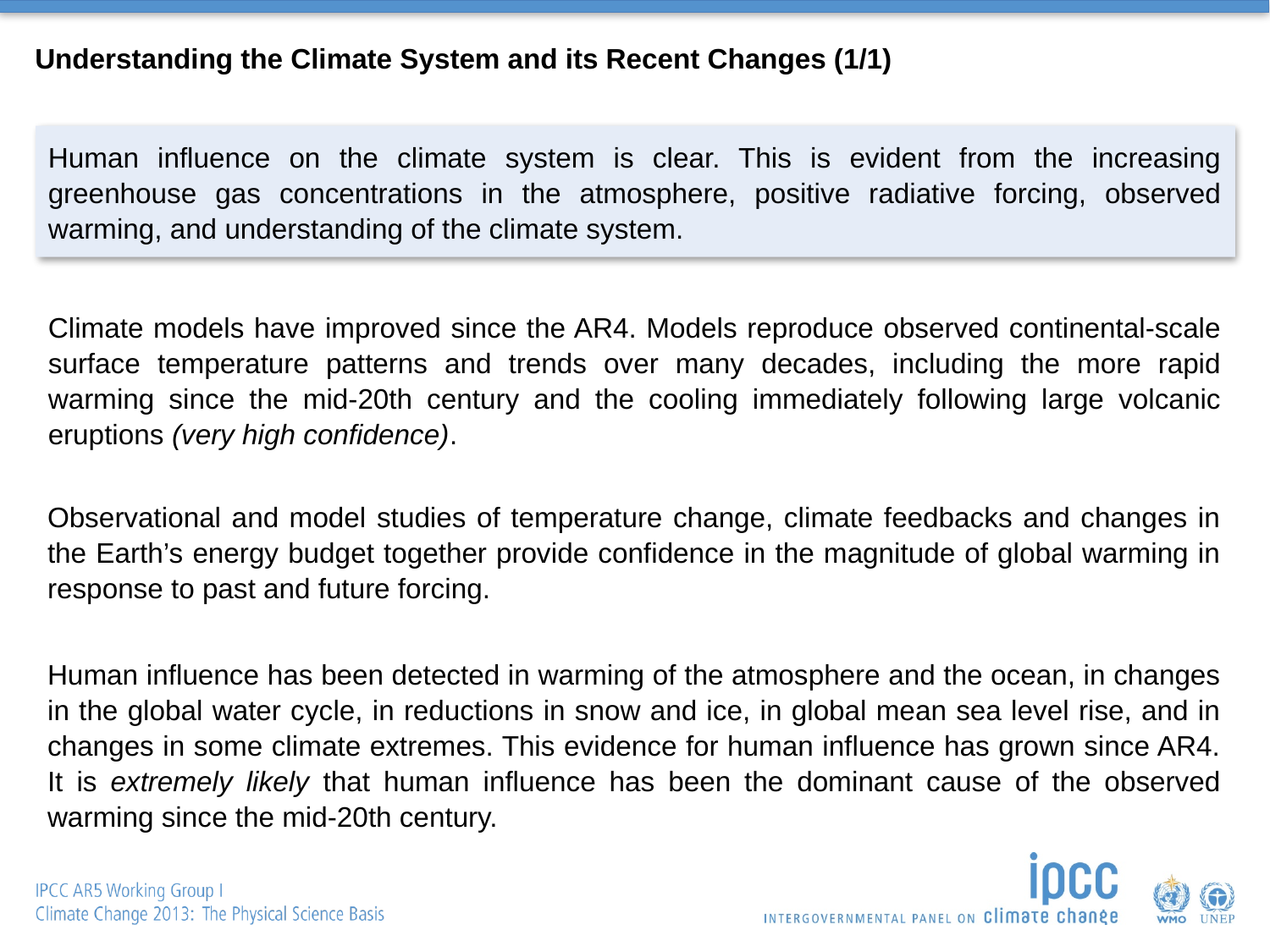

# Understanding the Climate System and its Recent Changes (1/1)
Human influence on the climate system is clear. This is evident from the increasing greenhouse gas concentrations in the atmosphere, positive radiative forcing, observed warming, and understanding of the climate system.
Climate models have improved since the AR4. Models reproduce observed continental-scale surface temperature patterns and trends over many decades, including the more rapid warming since the mid-20th century and the cooling immediately following large volcanic eruptions (very high confidence).
Observational and model studies of temperature change, climate feedbacks and changes in the Earth’s energy budget together provide confidence in the magnitude of global warming in response to past and future forcing.
Human influence has been detected in warming of the atmosphere and the ocean, in changes in the global water cycle, in reductions in snow and ice, in global mean sea level rise, and in changes in some climate extremes. This evidence for human influence has grown since AR4. It is extremely likely that human influence has been the dominant cause of the observed warming since the mid-20th century.